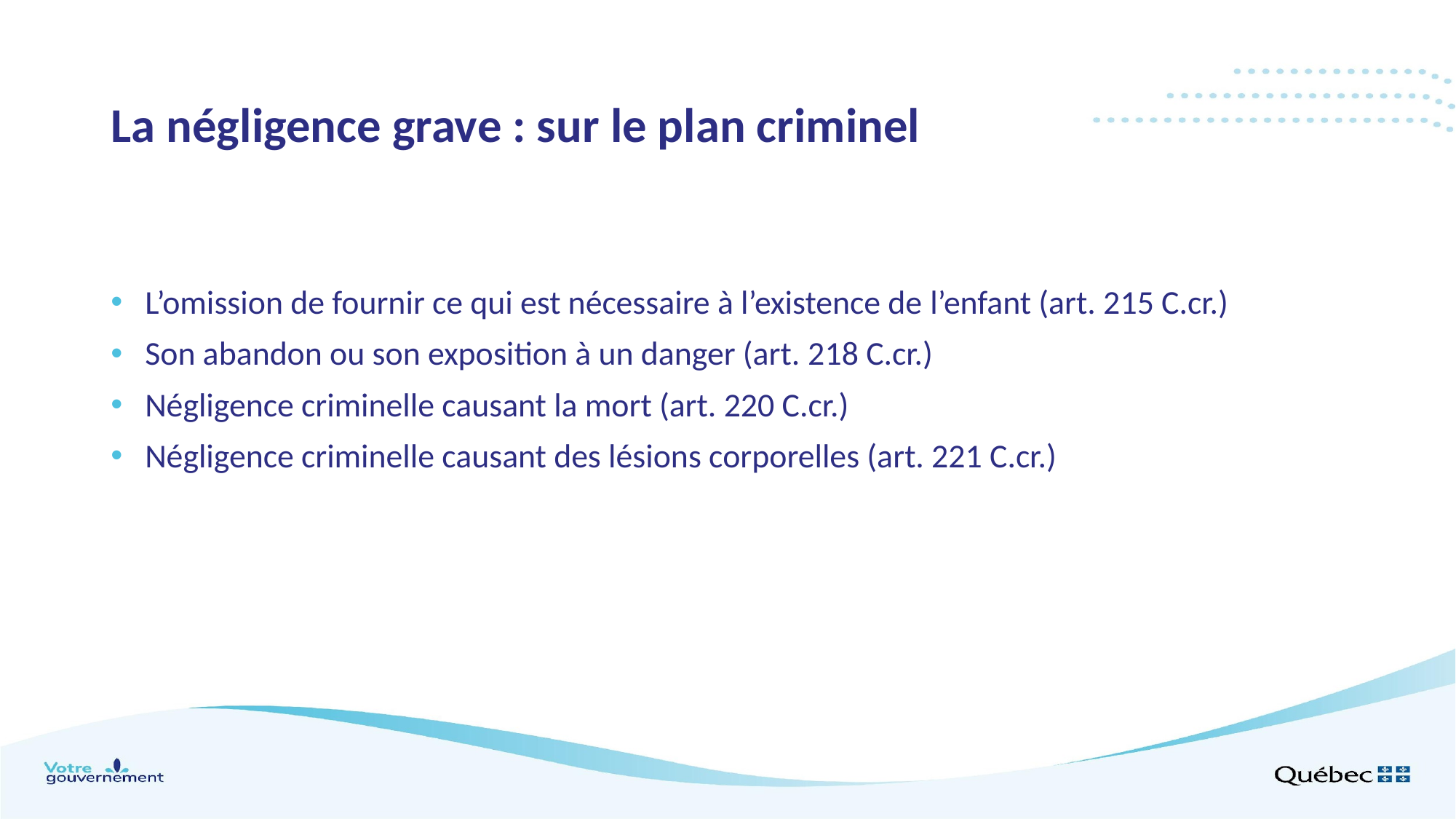

# La négligence grave : sur le plan criminel

L’omission de fournir ce qui est nécessaire à l’existence de l’enfant (art. 215 C.cr.)
Son abandon ou son exposition à un danger (art. 218 C.cr.)
Négligence criminelle causant la mort (art. 220 C.cr.)
Négligence criminelle causant des lésions corporelles (art. 221 C.cr.)